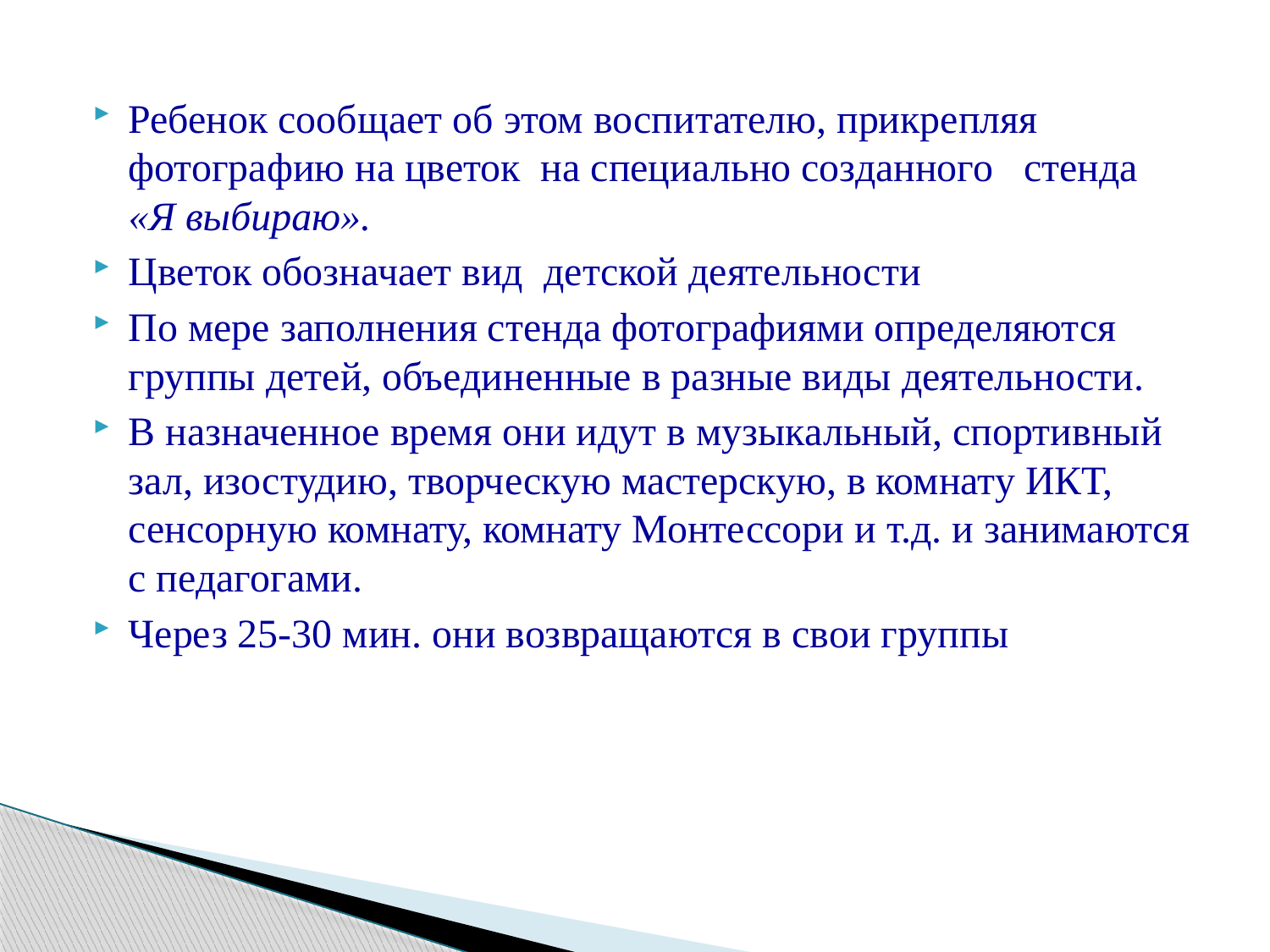

Ребенок сообщает об этом воспитателю, прикрепляя фотографию на цветок  на специально созданного   стенда «Я выбираю».
Цветок обозначает вид  детской деятельности
По мере заполнения стенда фотографиями определяются группы детей, объединенные в разные виды деятельности.
В назначенное время они идут в музыкальный, спортивный зал, изостудию, творческую мастерскую, в комнату ИКТ, сенсорную комнату, комнату Монтессори и т.д. и занимаются с педагогами.
Через 25-30 мин. они возвращаются в свои группы